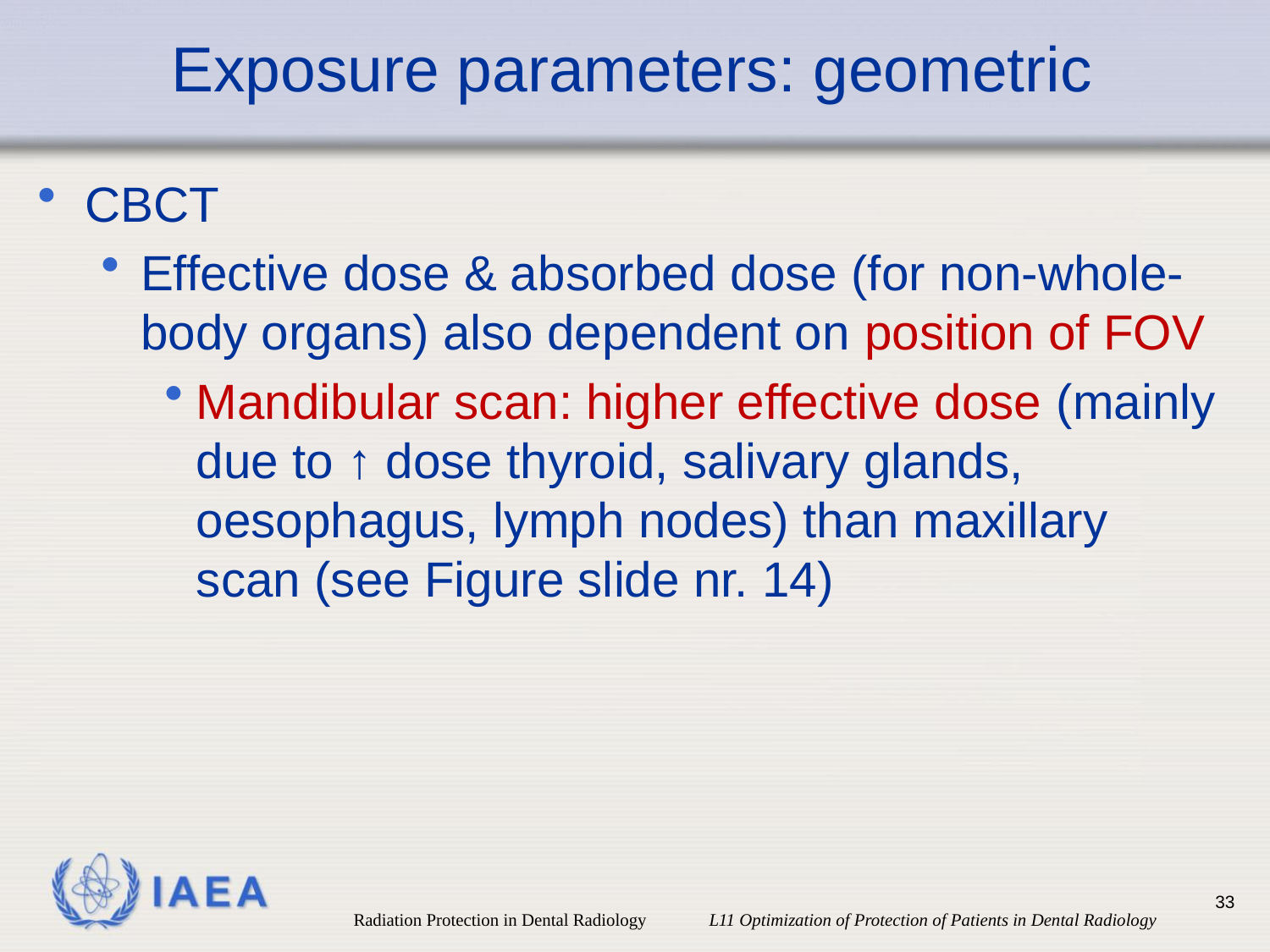

# Exposure parameters: geometric
CBCT
Effective dose & absorbed dose (for non-whole-body organs) also dependent on position of FOV
Mandibular scan: higher effective dose (mainly due to ↑ dose thyroid, salivary glands, oesophagus, lymph nodes) than maxillary scan (see Figure slide nr. 14)

33
Radiation Protection in Dental Radiology              L11 Optimization of Protection of Patients in Dental Radiology